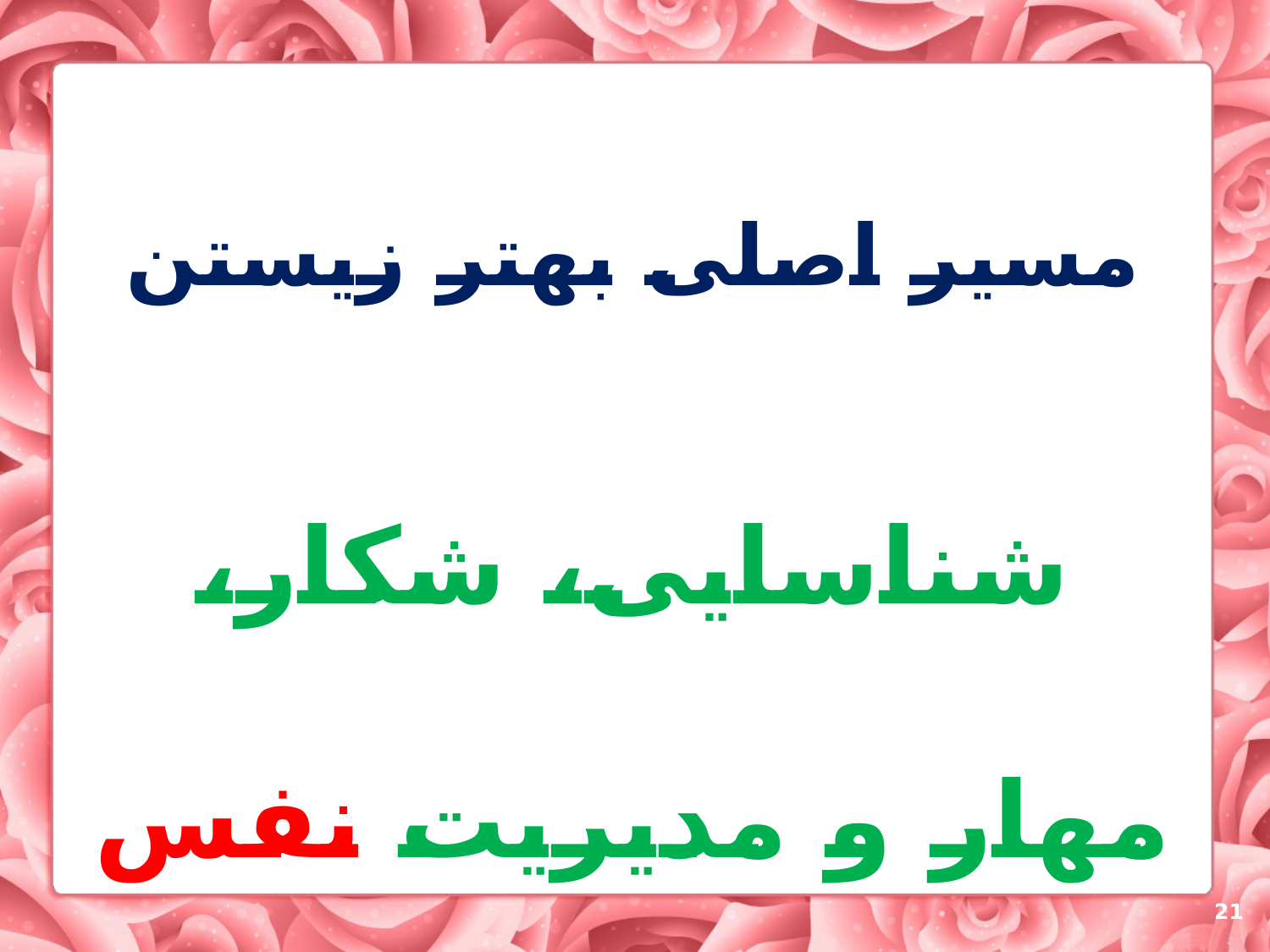

مسیر اصلی بهتر زیستن

شناسایی، شکار، مهار و مدیریت نفس